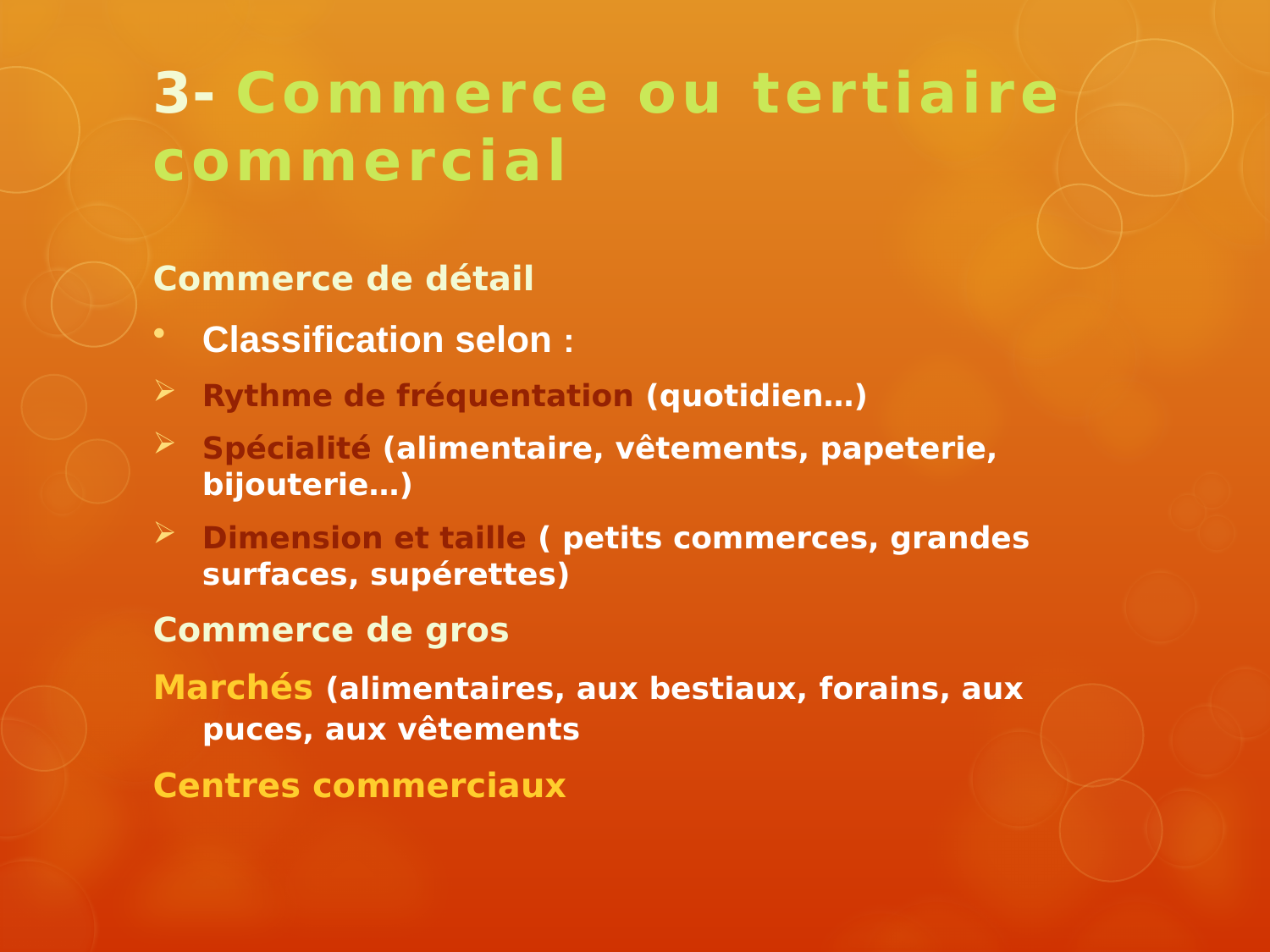

# 3- Commerce ou tertiaire commercial
Commerce de détail
Classification selon :
Rythme de fréquentation (quotidien…)
Spécialité (alimentaire, vêtements, papeterie, bijouterie…)
Dimension et taille ( petits commerces, grandes surfaces, supérettes)
Commerce de gros
Marchés (alimentaires, aux bestiaux, forains, aux puces, aux vêtements
Centres commerciaux